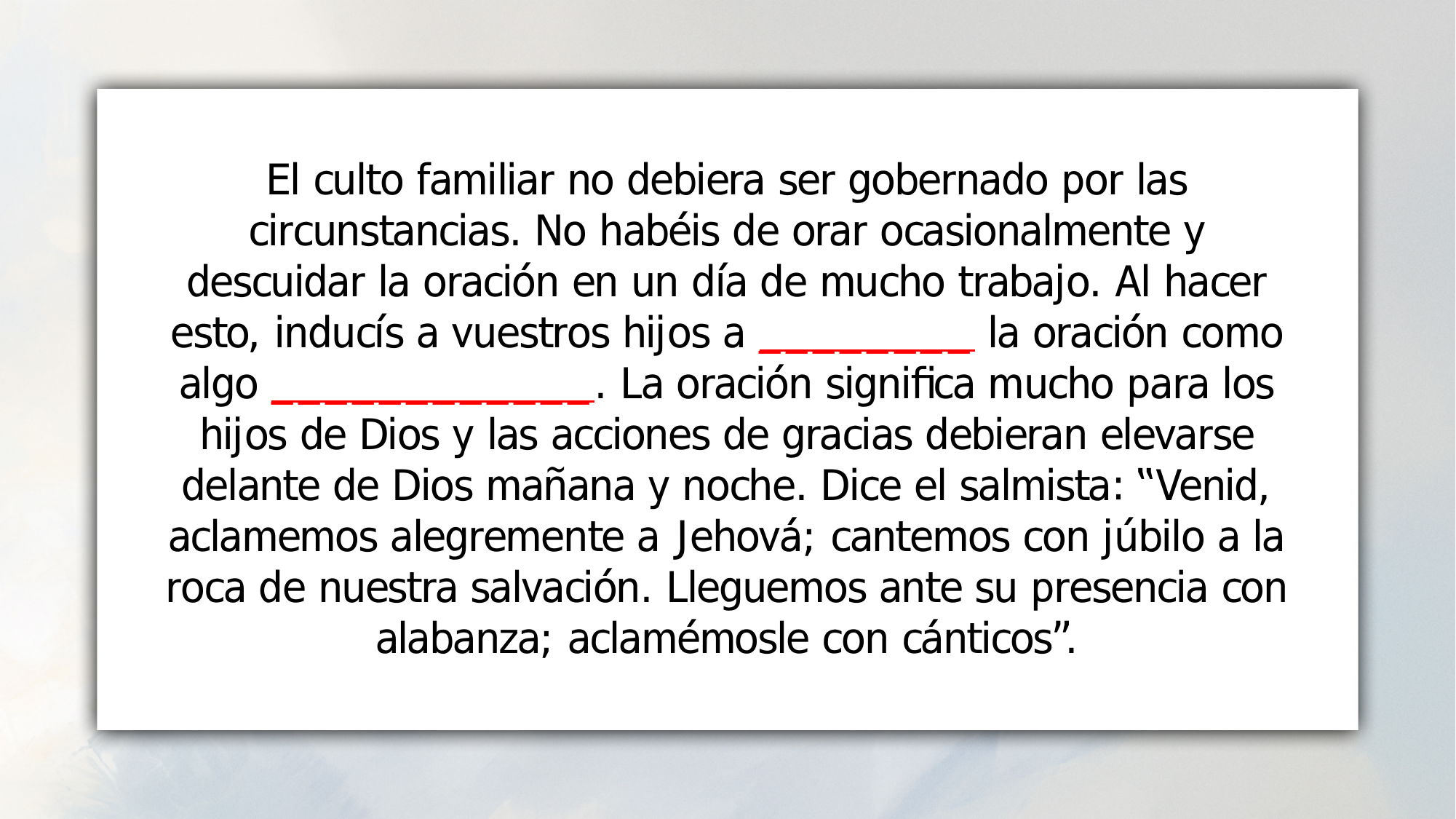

El culto familiar no debiera ser gobernado por las circunstancias. No habéis de orar ocasionalmente y descuidar la oración en un día de mucho trabajo. Al hacer esto, inducís a vuestros hijos a ________ la oración como algo ____________. La oración significa mucho para los hijos de Dios y las acciones de gracias debieran elevarse delante de Dios mañana y noche. Dice el salmista: “Venid, aclamemos alegremente a Jehová; cantemos con júbilo a la roca de nuestra salvación. Lleguemos ante su presencia con alabanza; aclamémosle con cánticos”.